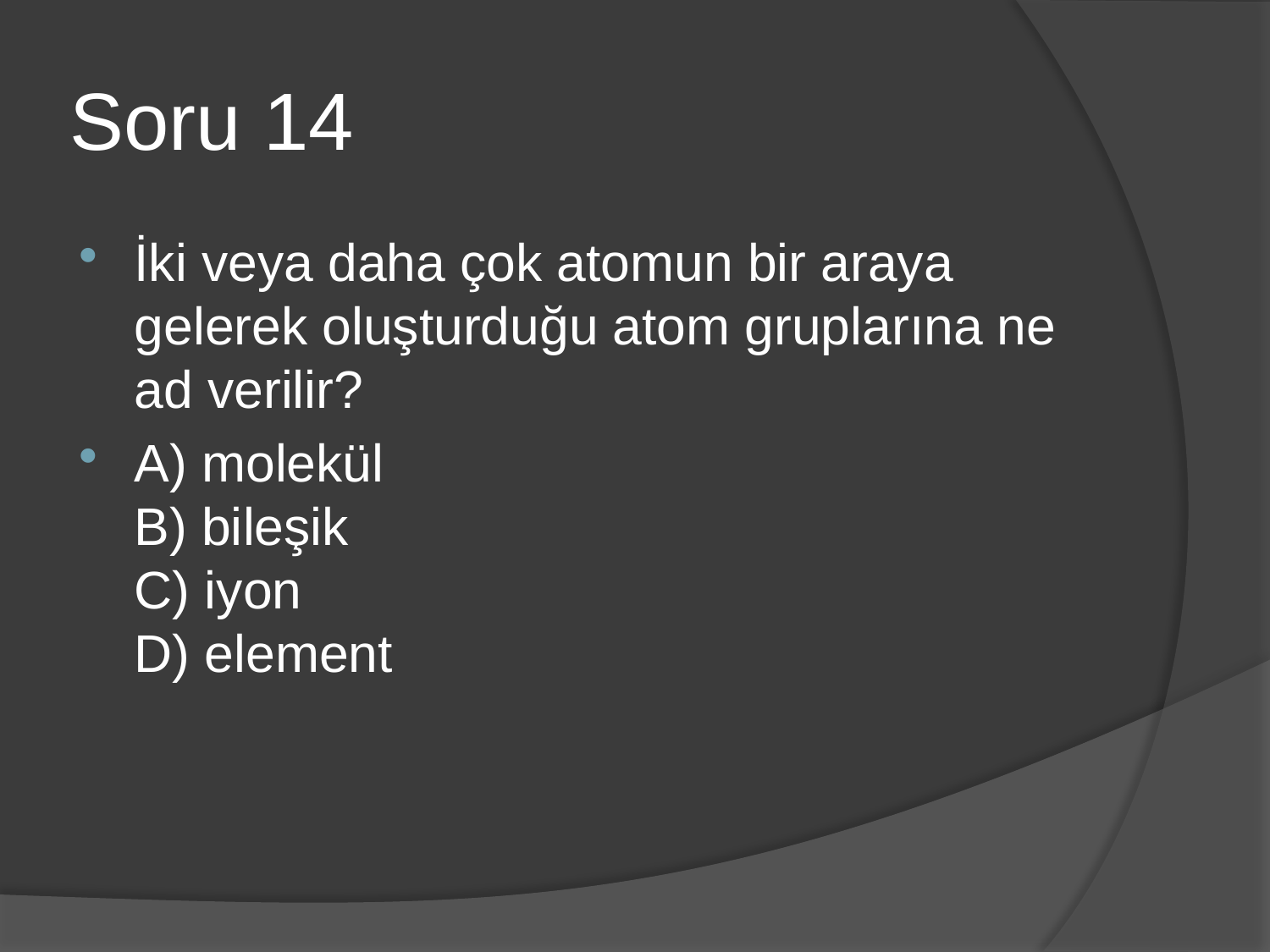

# Soru 14
İki veya daha çok atomun bir araya gelerek oluşturduğu atom gruplarına ne ad verilir?
A) molekül
B) bileşik
C) iyon
D) element